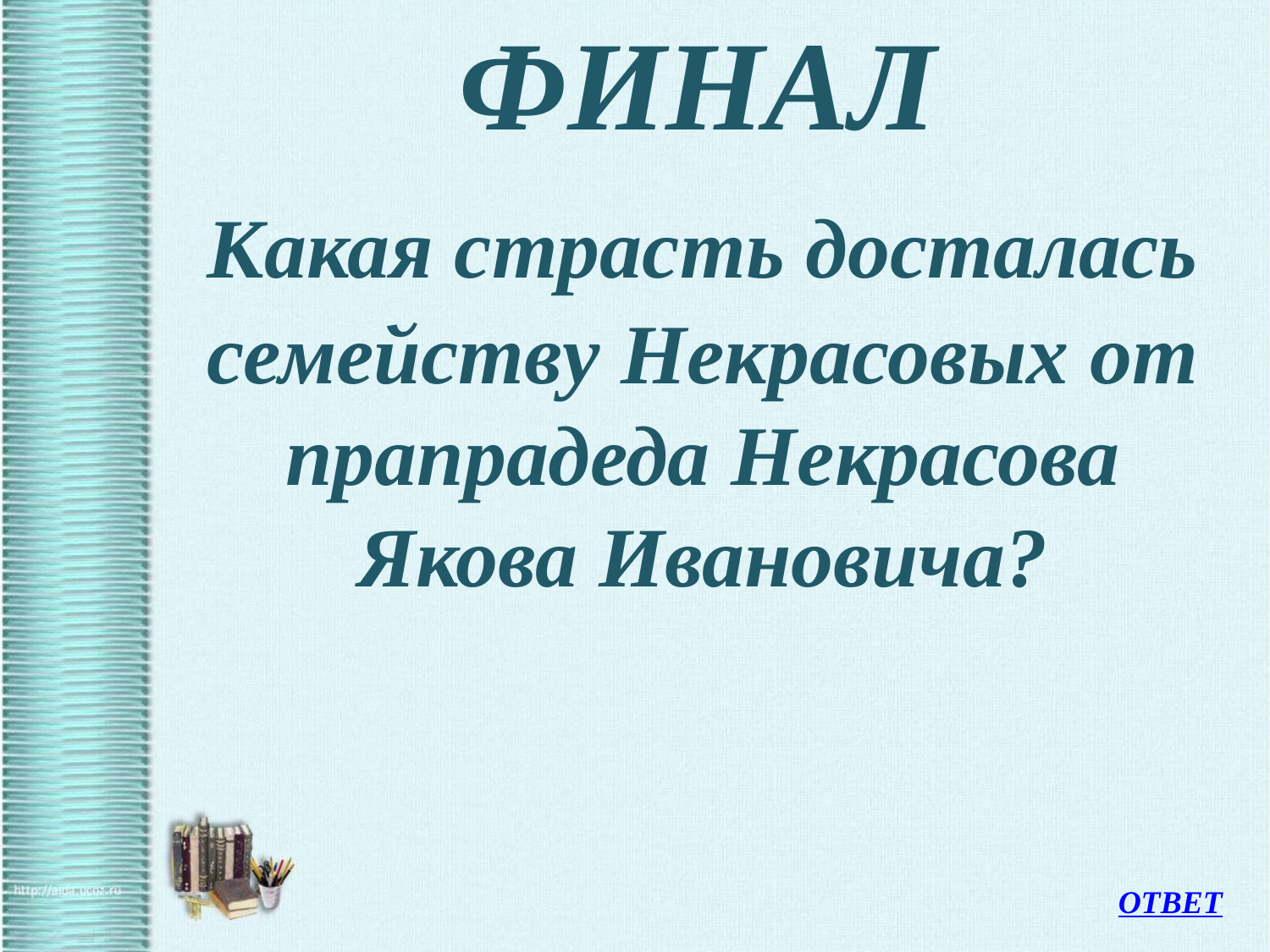

# ФИНАЛ
	Какая страсть досталась семейству Некрасовых от прапрадеда Некрасова Якова Ивановича?
ОТВЕТ